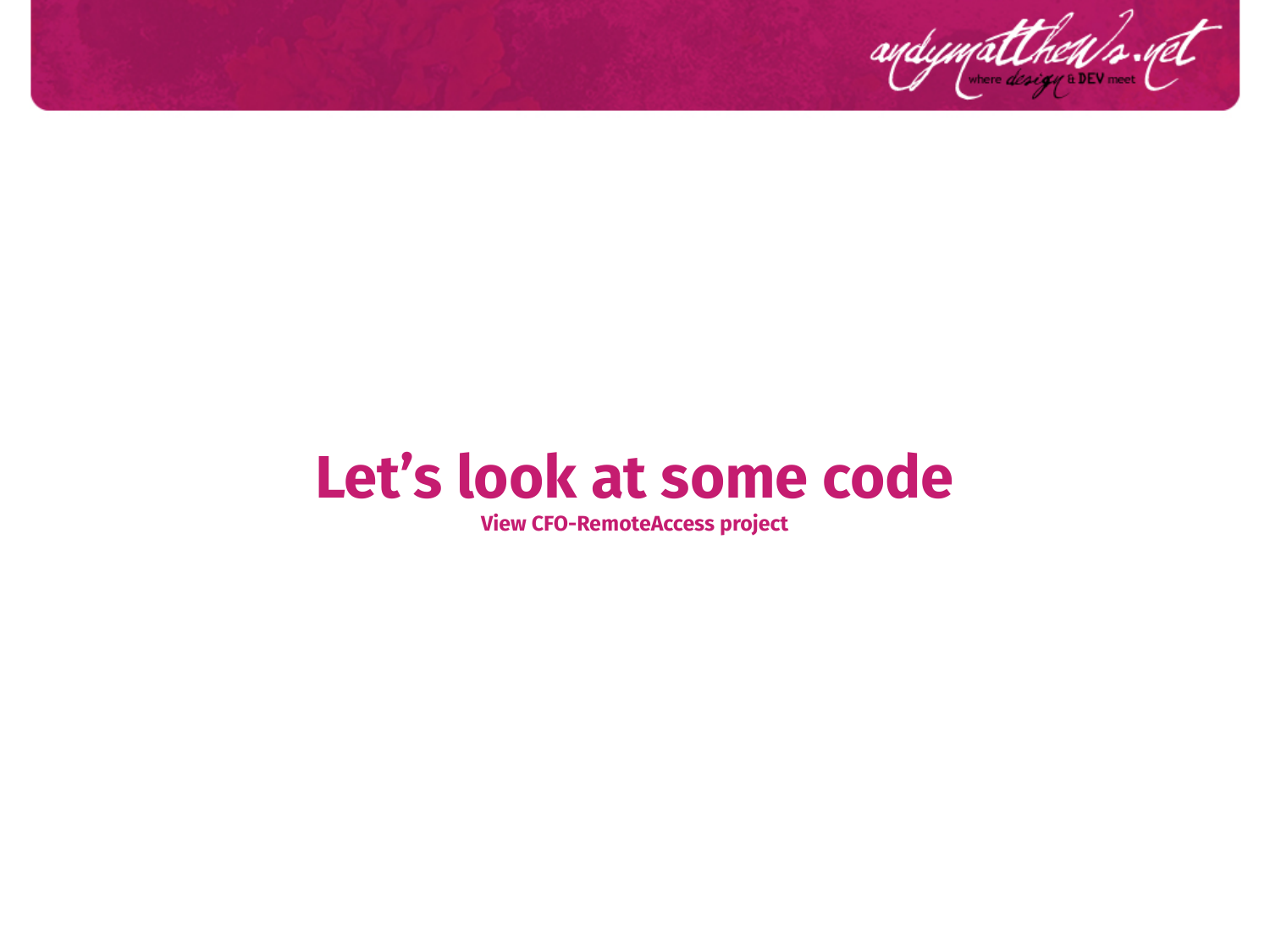

Let’s look at some code
View CFO-RemoteAccess project